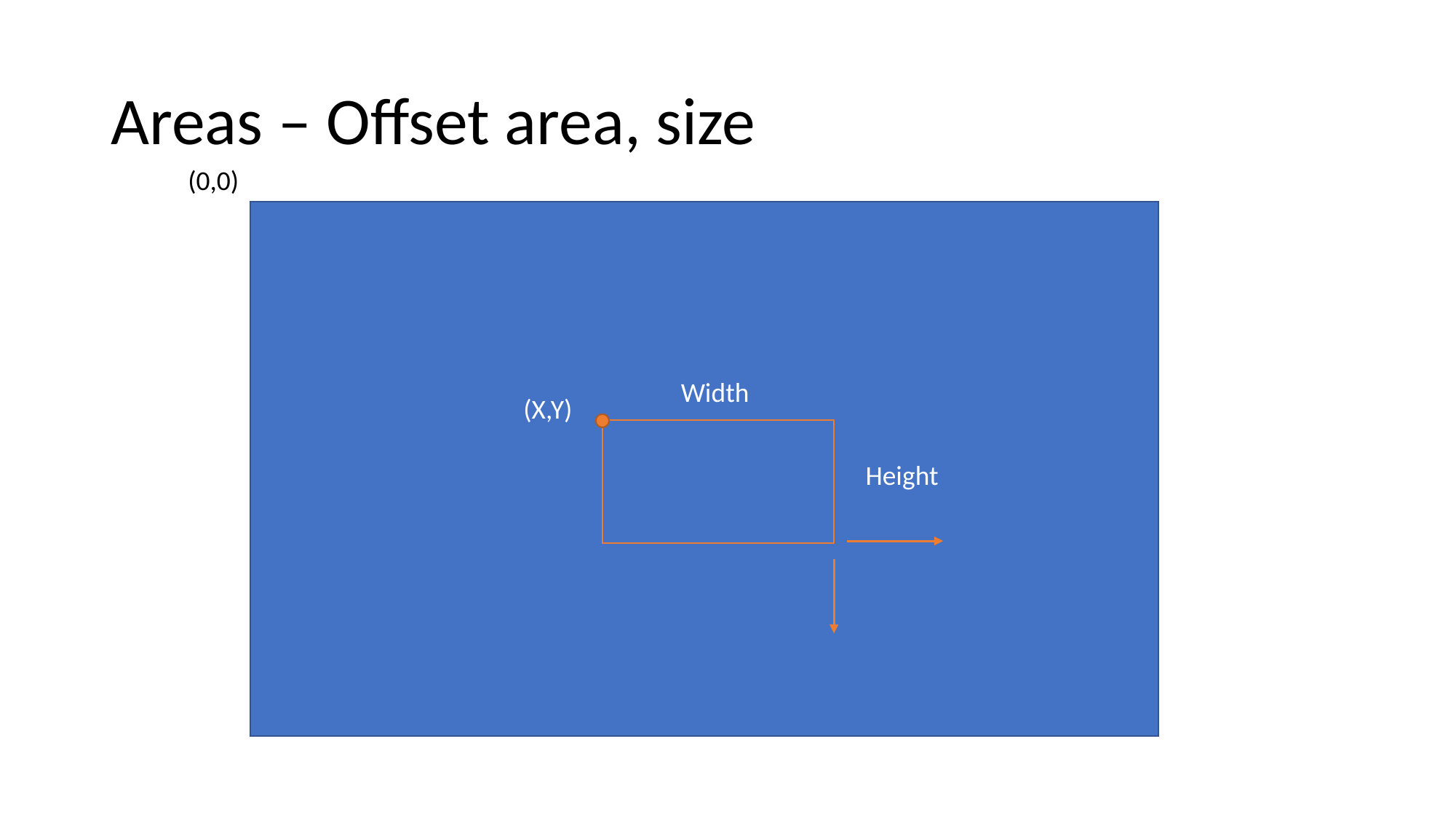

# Areas – Offset area, size
(0,0)

Width
(X,Y)

Height